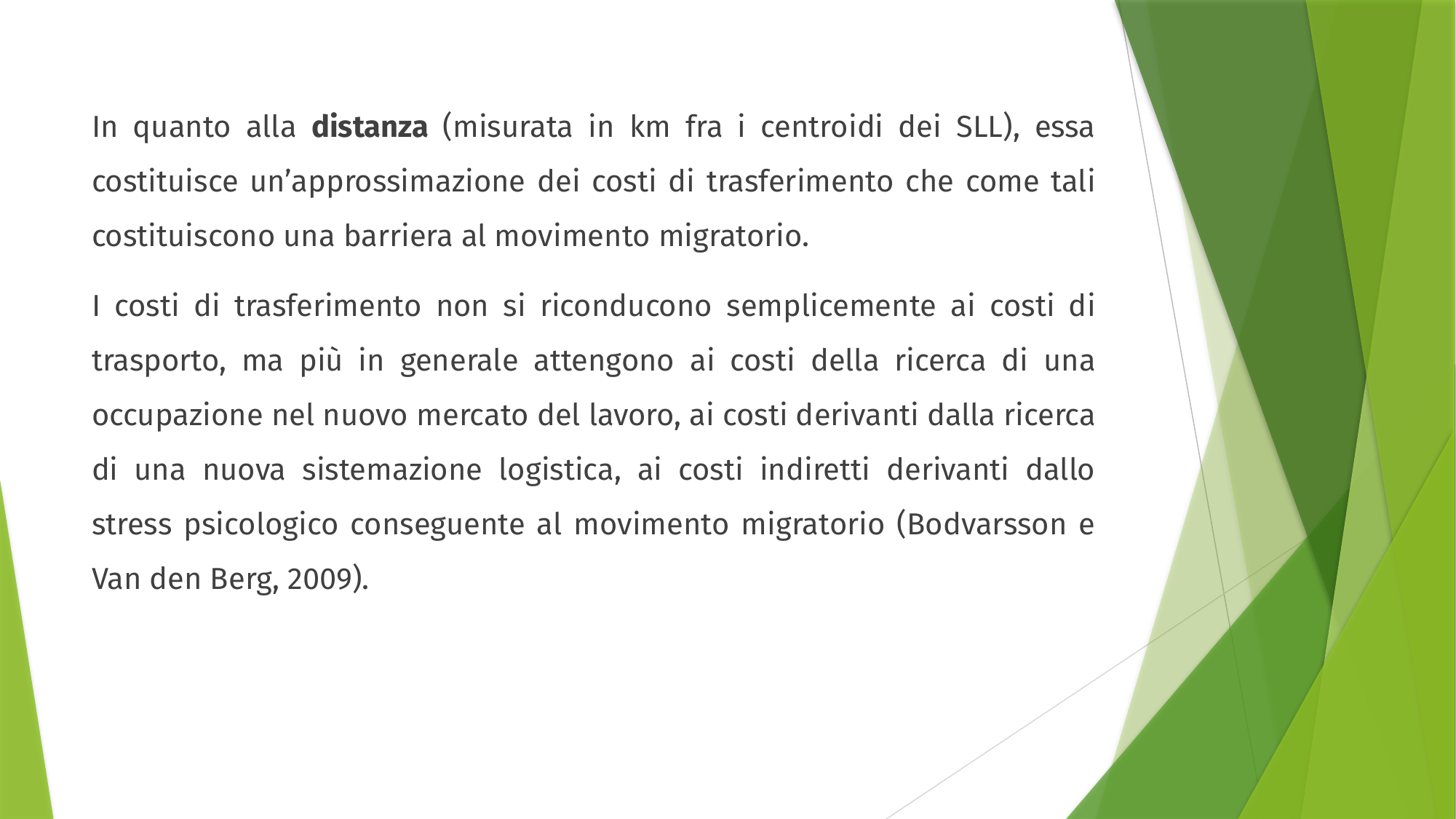

In quanto alla distanza (misurata in km fra i centroidi dei SLL), essa costituisce un’approssimazione dei costi di trasferimento che come tali costituiscono una barriera al movimento migratorio.
I costi di trasferimento non si riconducono semplicemente ai costi di trasporto, ma più in generale attengono ai costi della ricerca di una occupazione nel nuovo mercato del lavoro, ai costi derivanti dalla ricerca di una nuova sistemazione logistica, ai costi indiretti derivanti dallo stress psicologico conseguente al movimento migratorio (Bodvarsson e Van den Berg, 2009).